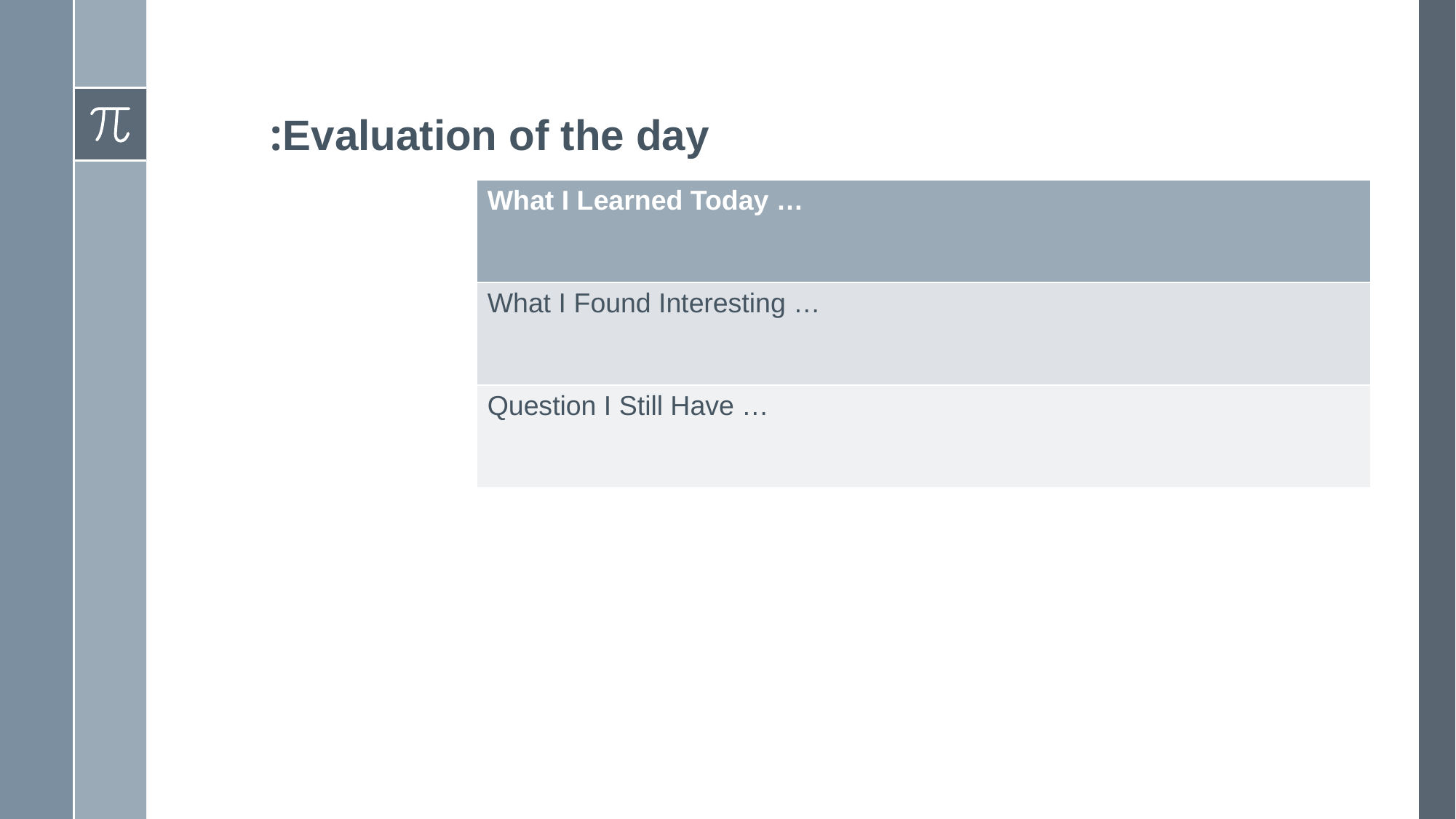

# Evaluation of the day
Evaluation of the day:
| What I Learned Today … |
| --- |
| What I Found Interesting … |
| Question I Still Have … |